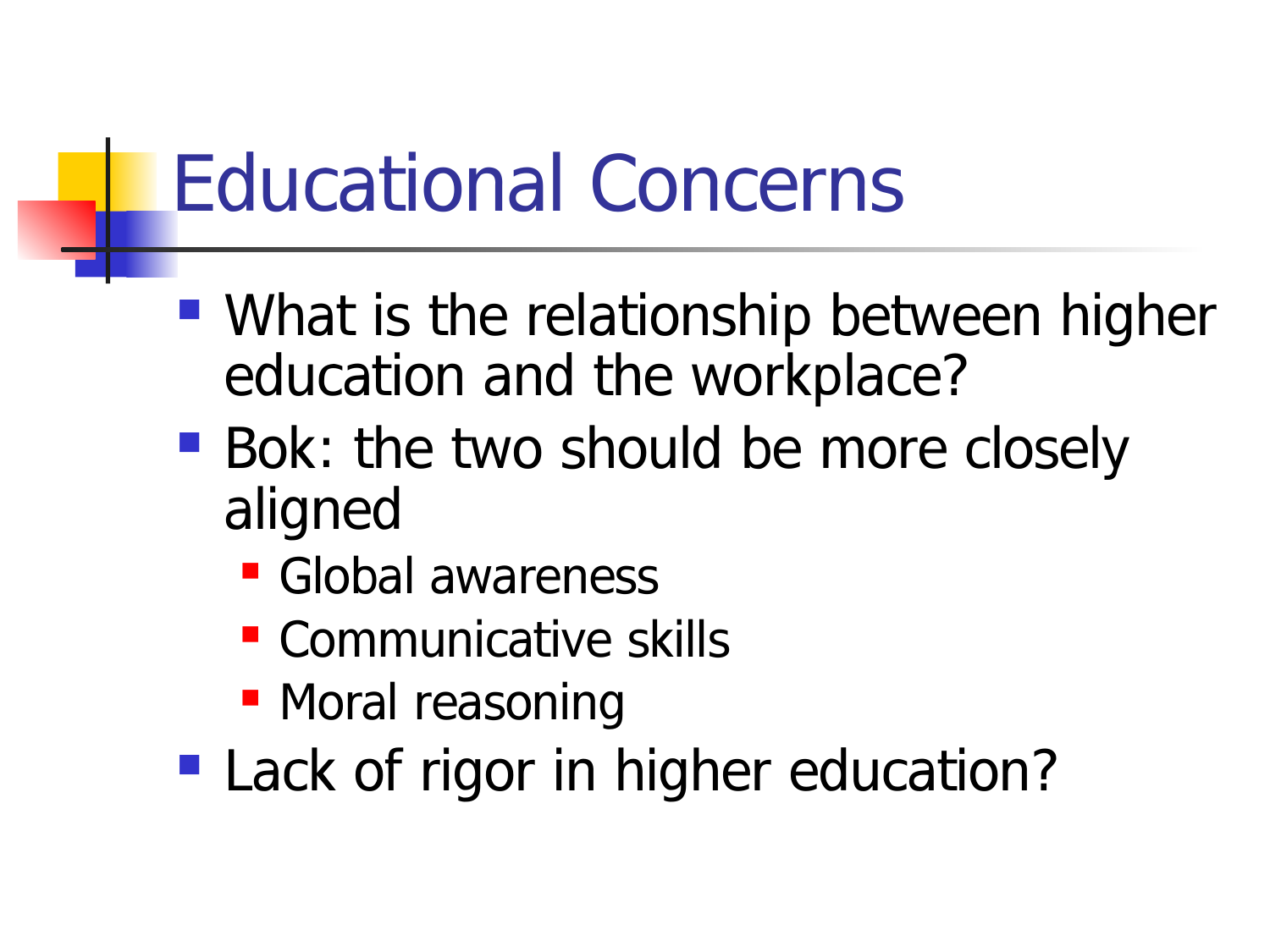

# Educational Concerns
What is the relationship between higher education and the workplace?
Bok: the two should be more closely aligned
Global awareness
Communicative skills
Moral reasoning
Lack of rigor in higher education?